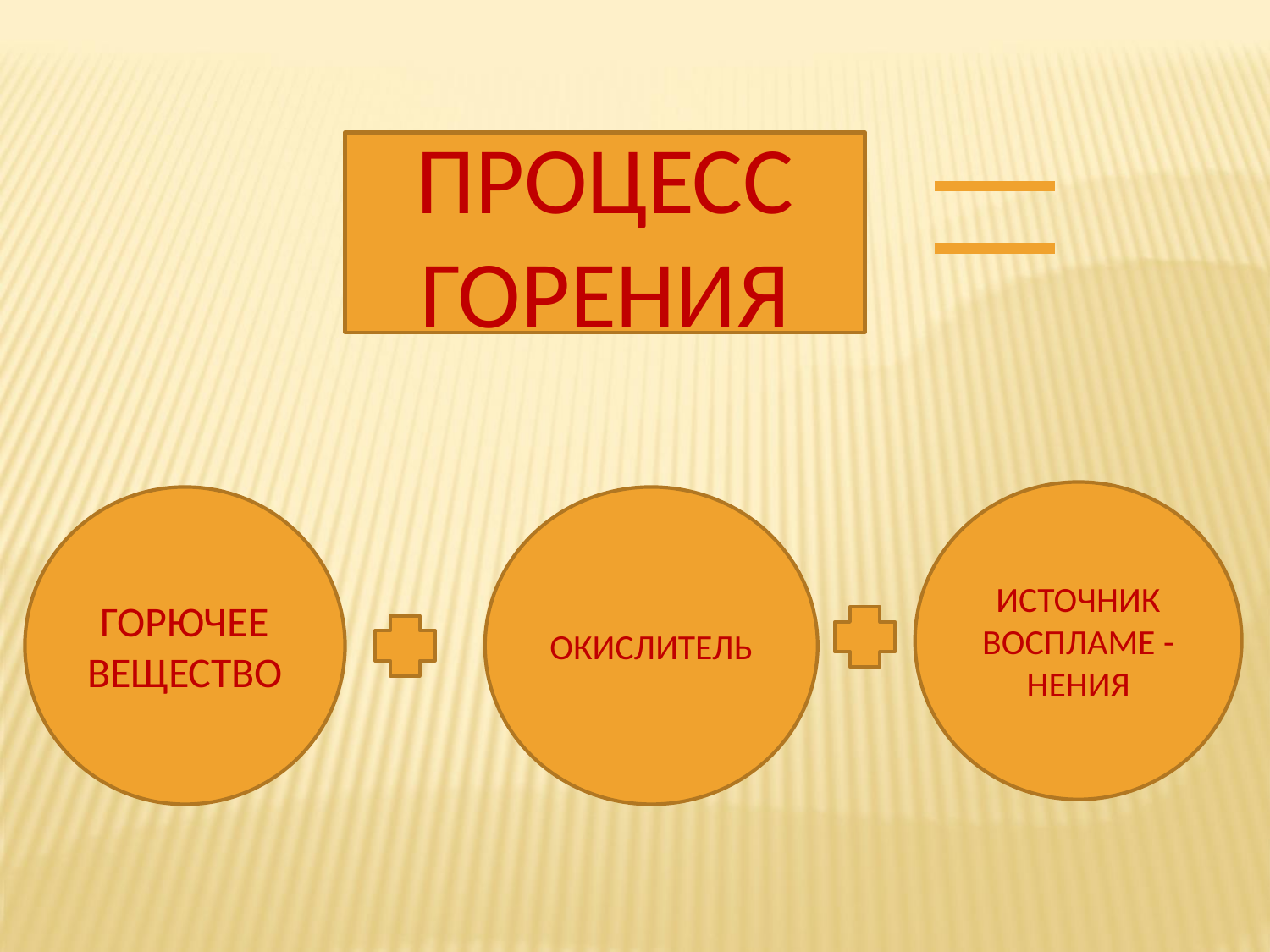

ПРОЦЕСС ГОРЕНИЯ
ИСТОЧНИК ВОСПЛАМЕ -НЕНИЯ
ГОРЮЧЕЕ ВЕЩЕСТВО
ОКИСЛИТЕЛЬ